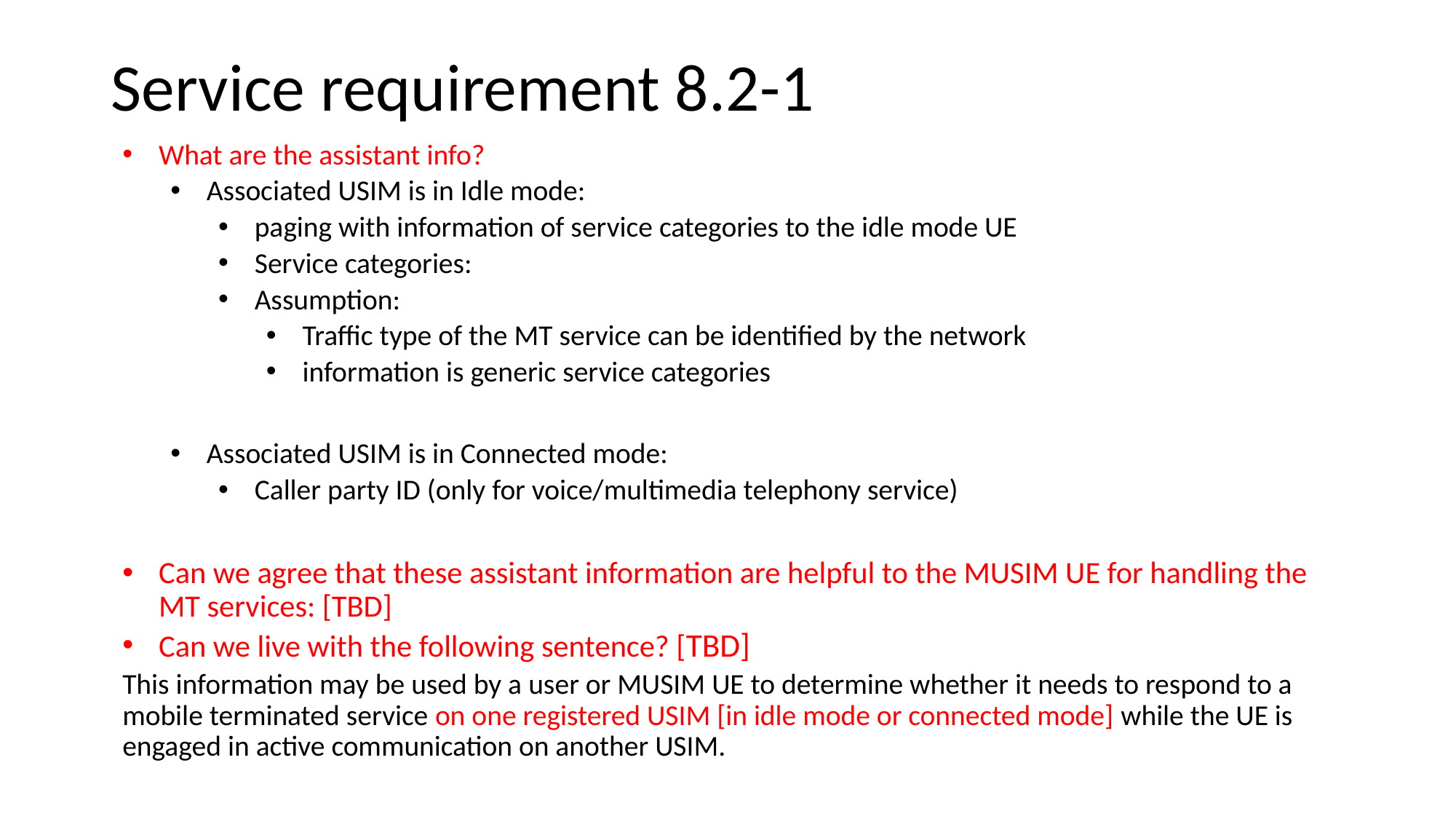

# Service requirement 8.2-1
What are the assistant info?
Associated USIM is in Idle mode:
paging with information of service categories to the idle mode UE
Service categories:
Assumption:
Traffic type of the MT service can be identified by the network
information is generic service categories

Associated USIM is in Connected mode:
Caller party ID (only for voice/multimedia telephony service)

Can we agree that these assistant information are helpful to the MUSIM UE for handling the MT services: [TBD]
Can we live with the following sentence? [TBD]
This information may be used by a user or MUSIM UE to determine whether it needs to respond to a mobile terminated service on one registered USIM [in idle mode or connected mode] while the UE is engaged in active communication on another USIM.